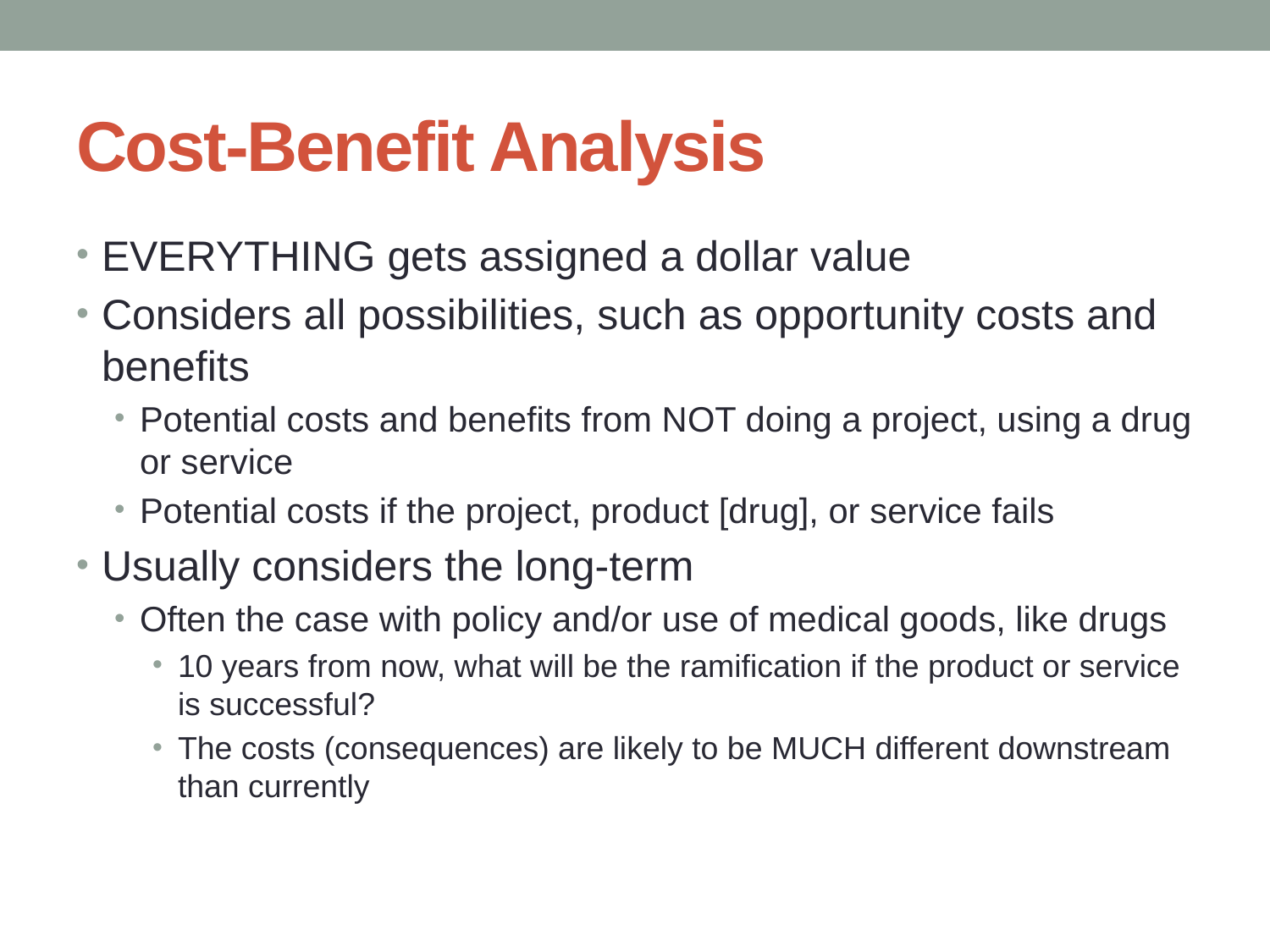

# Cost-Benefit Analysis
EVERYTHING gets assigned a dollar value
Considers all possibilities, such as opportunity costs and benefits
Potential costs and benefits from NOT doing a project, using a drug or service
Potential costs if the project, product [drug], or service fails
Usually considers the long-term
Often the case with policy and/or use of medical goods, like drugs
10 years from now, what will be the ramification if the product or service is successful?
The costs (consequences) are likely to be MUCH different downstream than currently